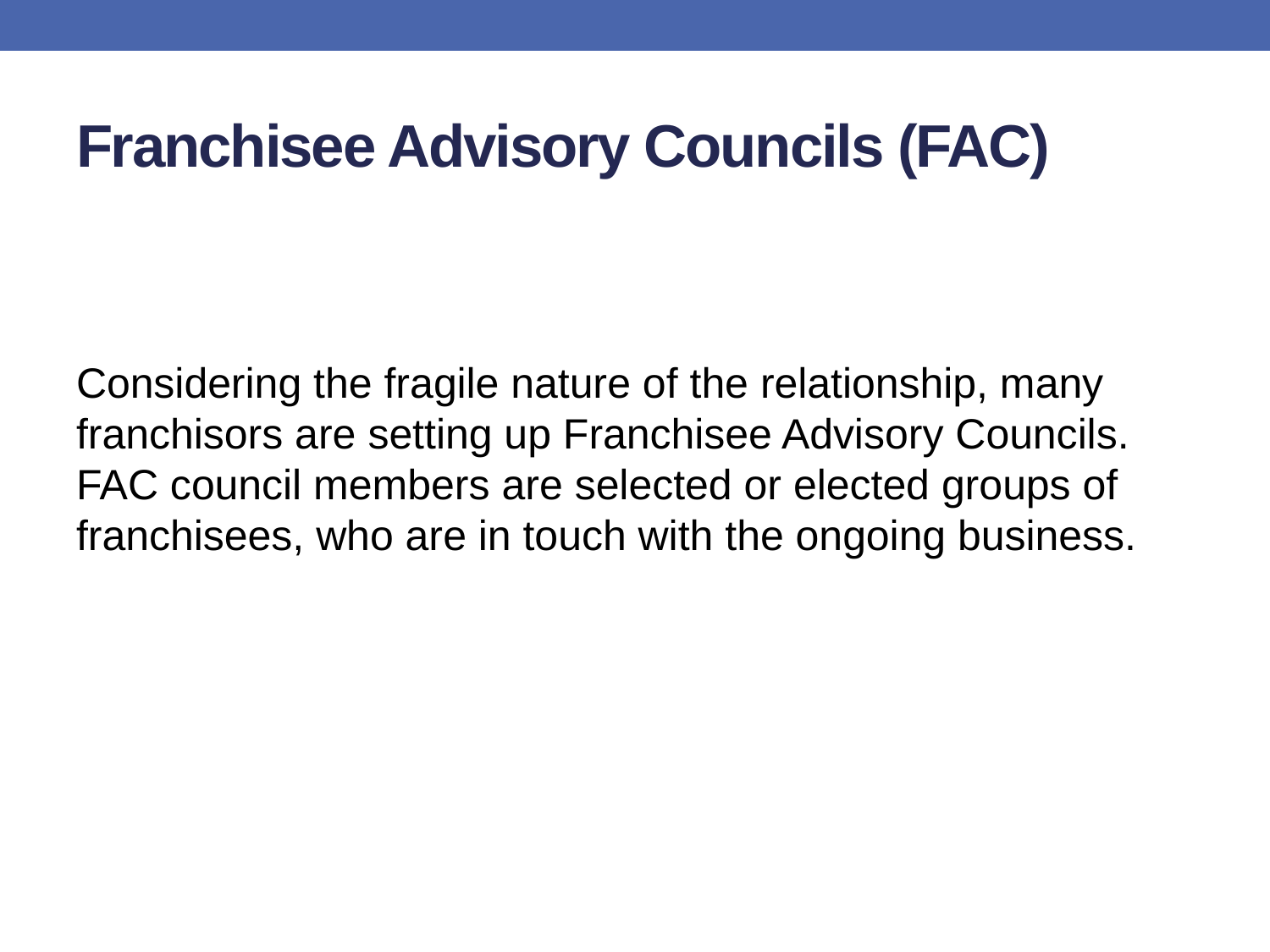

# Franchisee Advisory Councils (FAC)
Considering the fragile nature of the relationship, many franchisors are setting up Franchisee Advisory Councils.  FAC council members are selected or elected groups of franchisees, who are in touch with the ongoing business.